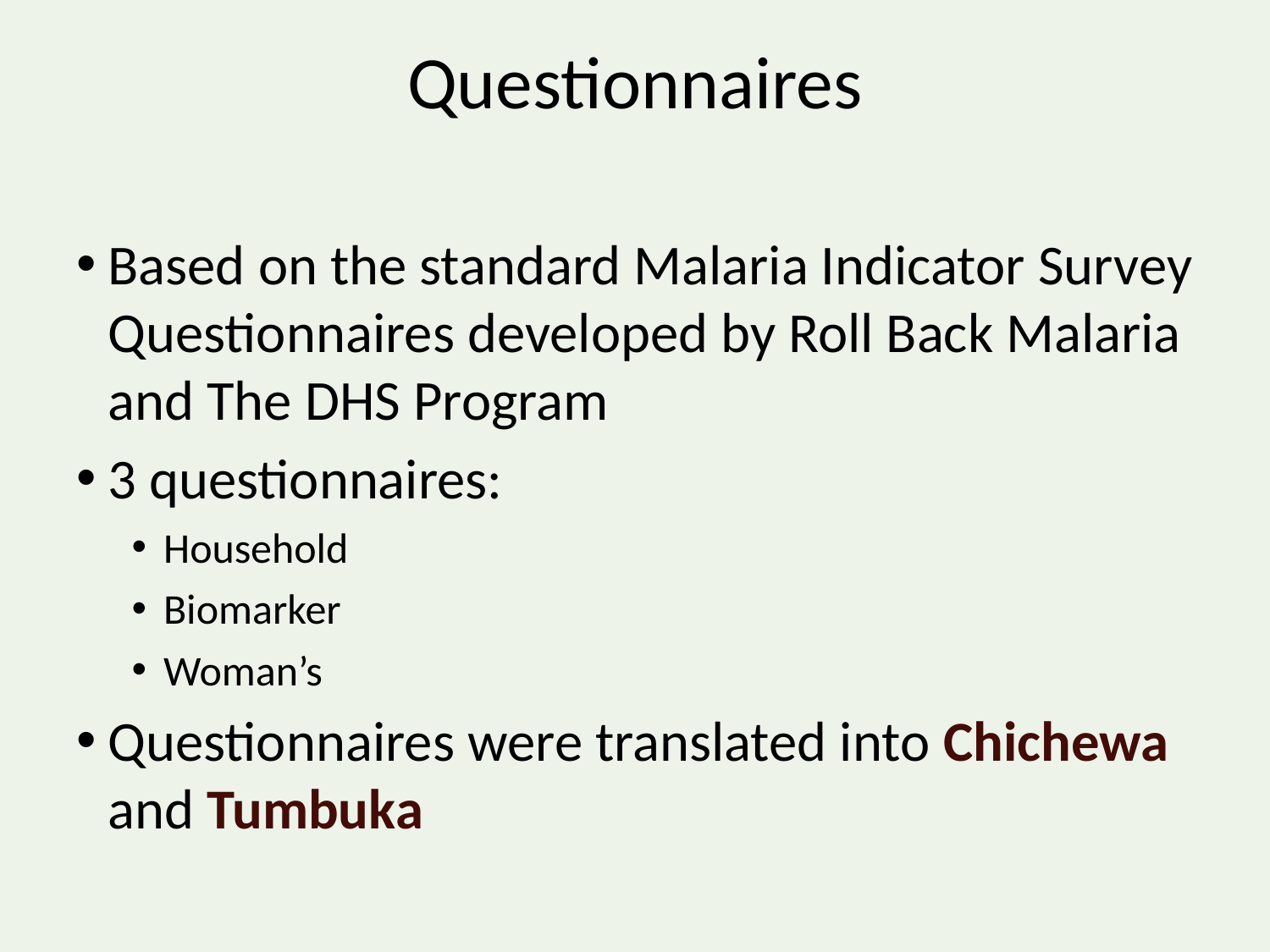

Questionnaires
Based on the standard Malaria Indicator Survey Questionnaires developed by Roll Back Malaria and The DHS Program
3 questionnaires:
Household
Biomarker
Woman’s
Questionnaires were translated into Chichewa and Tumbuka